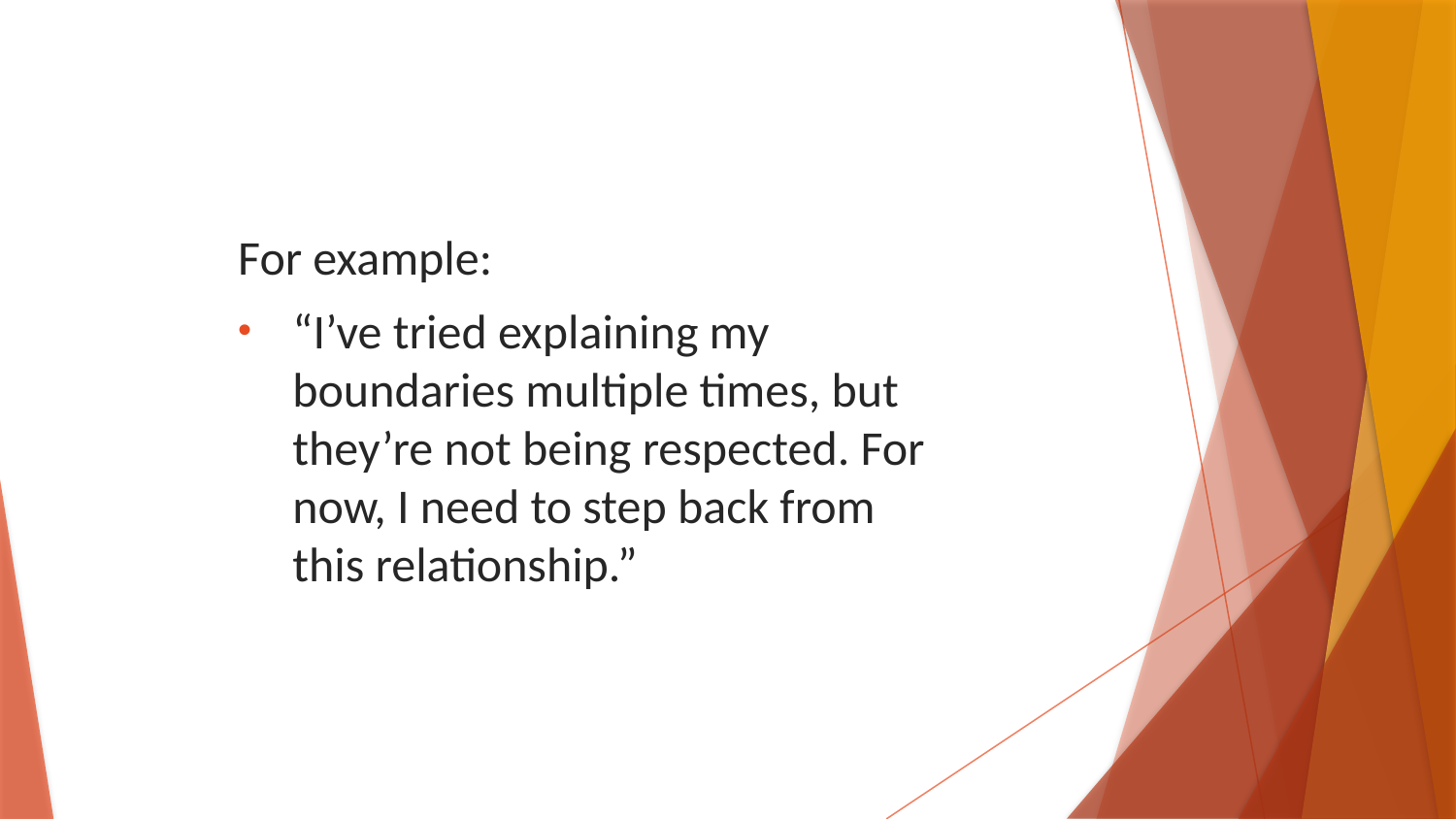

For example:
“I’ve tried explaining my boundaries multiple times, but they’re not being respected. For now, I need to step back from this relationship.”